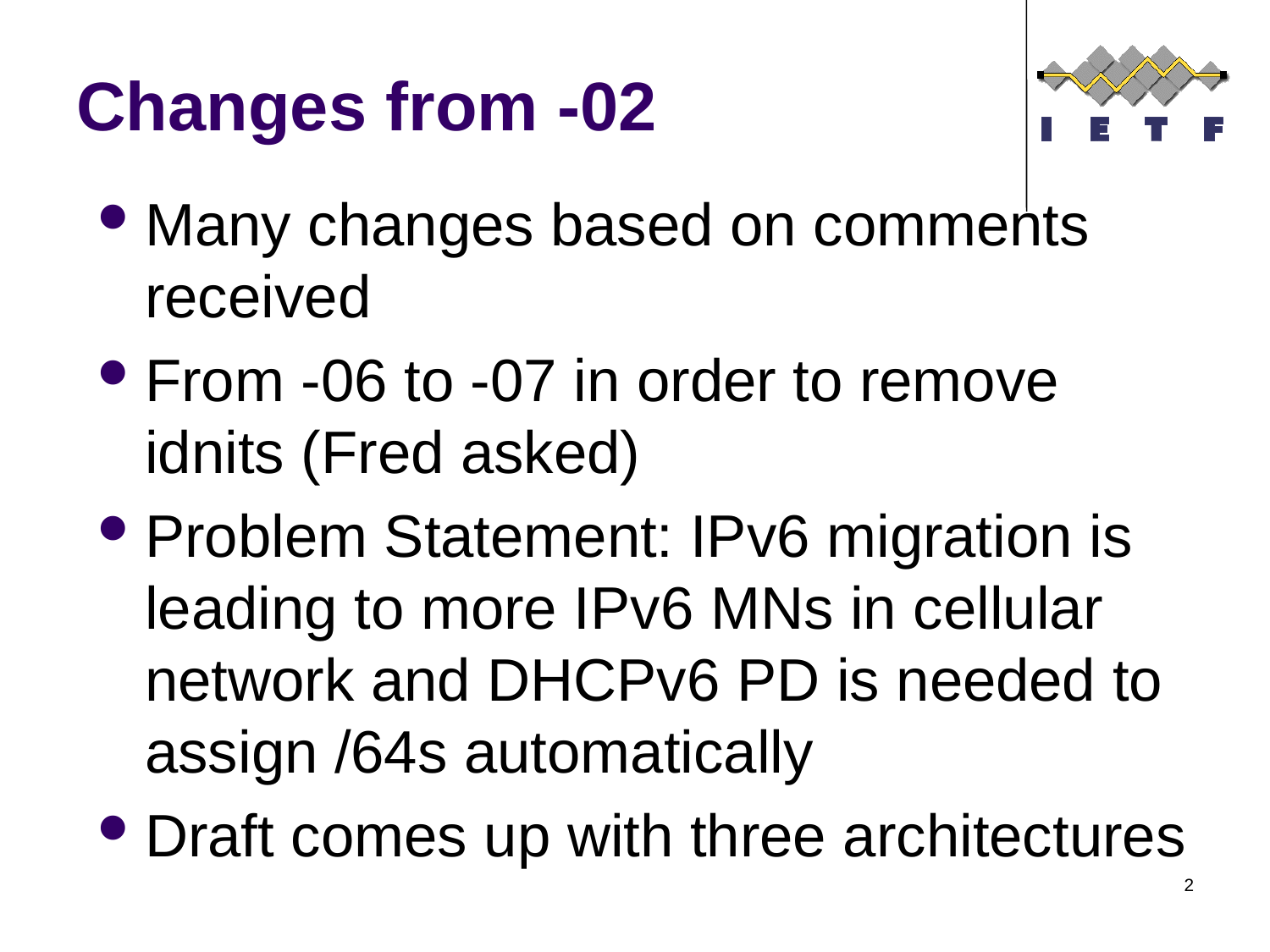

Changes from -02
Many changes based on comments received
From -06 to -07 in order to remove idnits (Fred asked)
Problem Statement: IPv6 migration is leading to more IPv6 MNs in cellular network and DHCPv6 PD is needed to assign /64s automatically
Draft comes up with three architectures

2